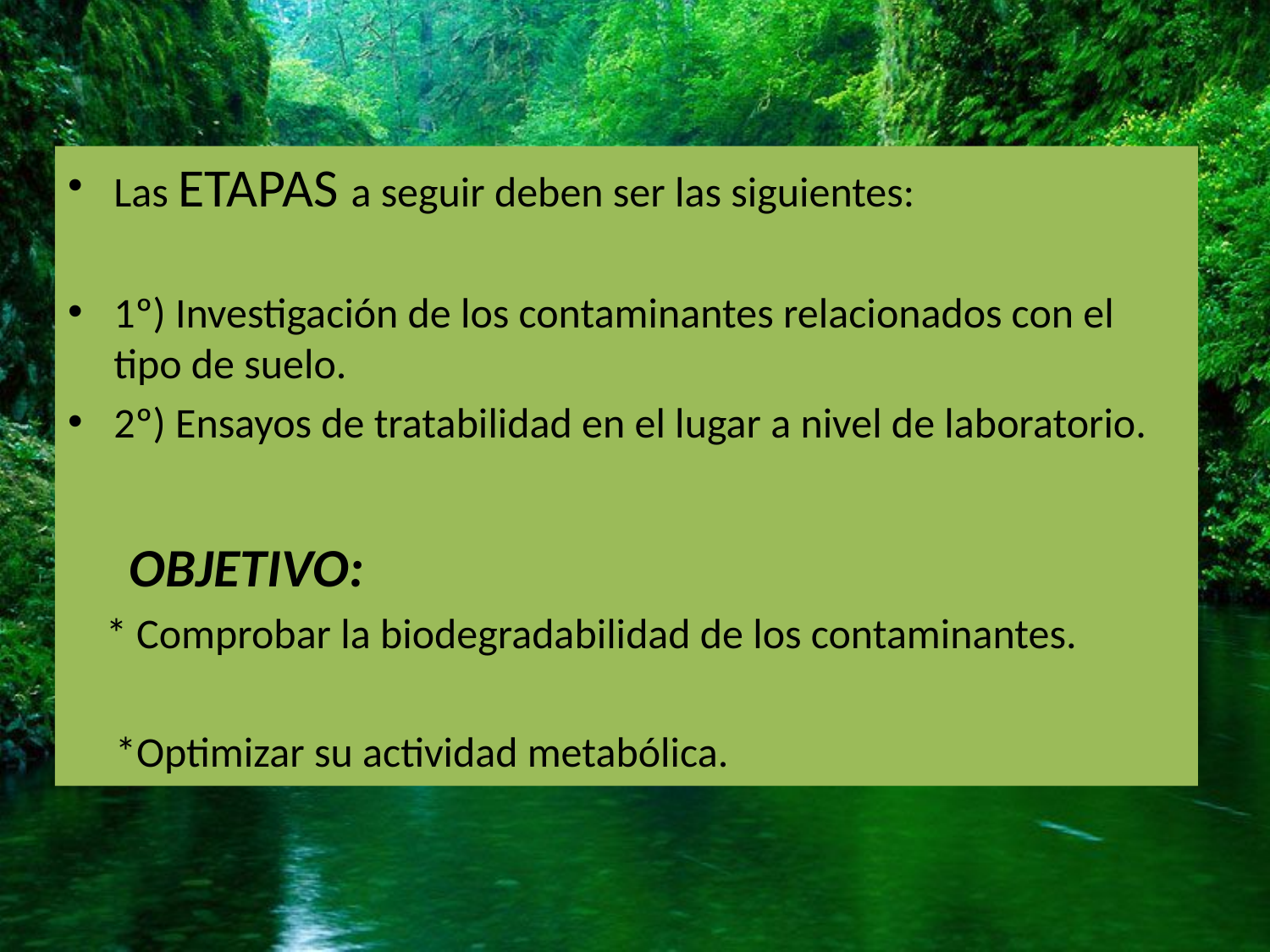

Las ETAPAS a seguir deben ser las siguientes:

1º) Investigación de los contaminantes relacionados con el tipo de suelo.
2º) Ensayos de tratabilidad en el lugar a nivel de laboratorio.

     OBJETIVO:
    * Comprobar la biodegradabilidad de los contaminantes.

     *Optimizar su actividad metabólica.